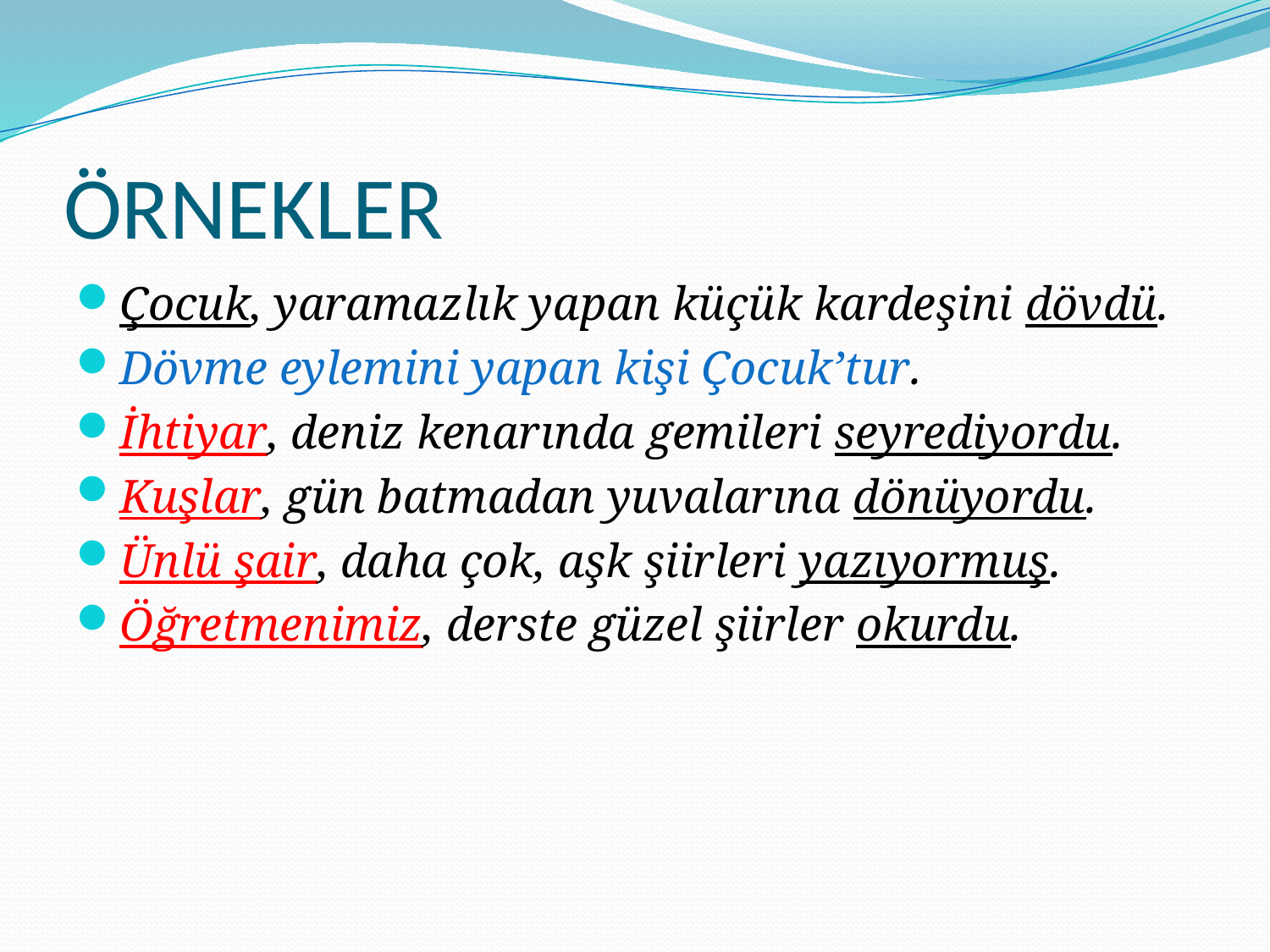

# ÖRNEKLER
Çocuk, yaramazlık yapan küçük kardeşini dövdü.
Dövme eylemini yapan kişi Çocuk’tur.
İhtiyar, deniz kenarında gemileri seyrediyordu.
Kuşlar, gün batmadan yuvalarına dönüyordu.
Ünlü şair, daha çok, aşk şiirleri yazıyormuş.
Öğretmenimiz, derste güzel şiirler okurdu.